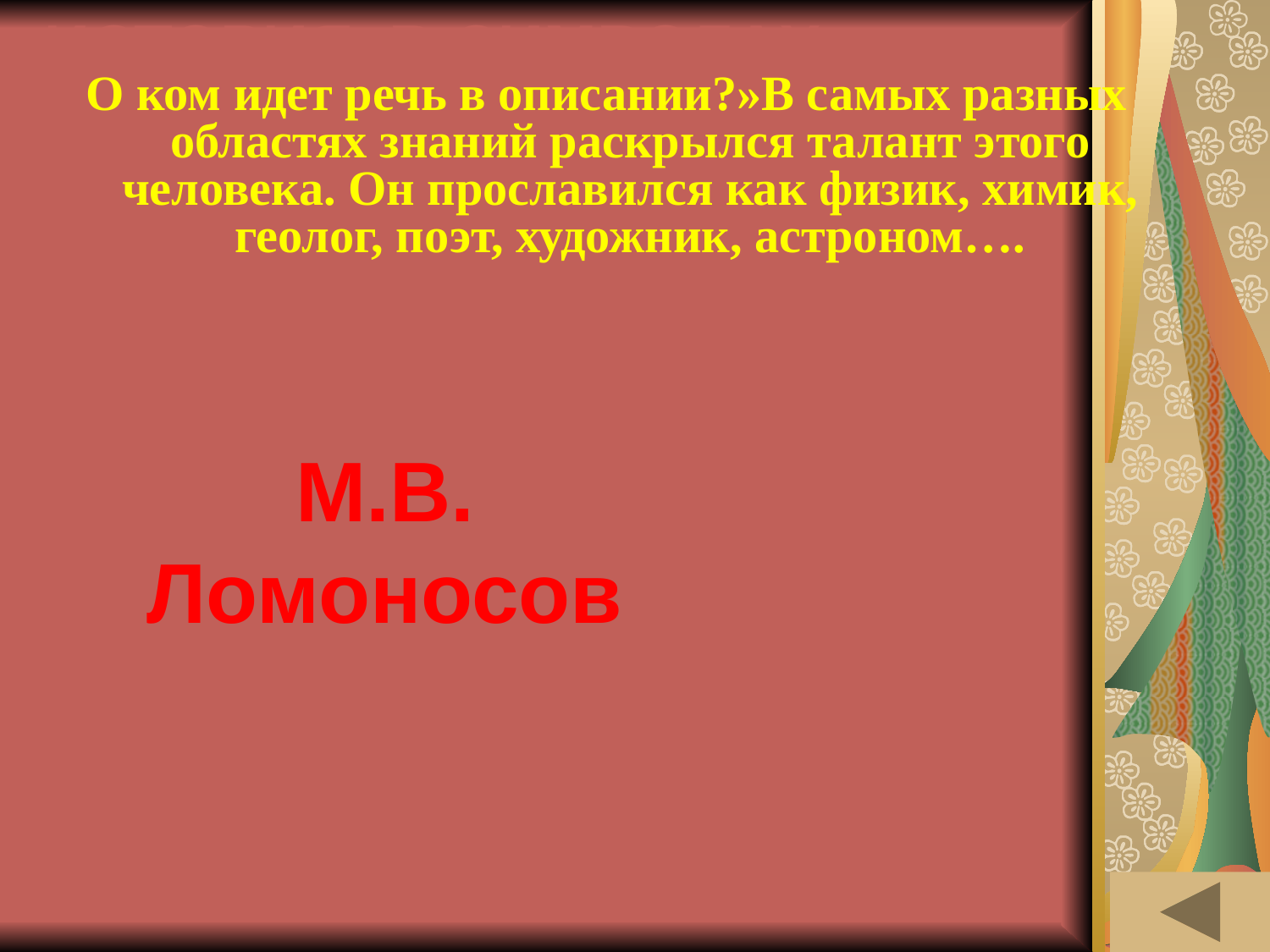

# ИСТОРИЯ  В СИМВОЛАХ И ЗНАКАХ (40)
О ком идет речь в описании?»В самых разных областях знаний раскрылся талант этого человека. Он прославился как физик, химик, геолог, поэт, художник, астроном….
М.В. Ломоносов